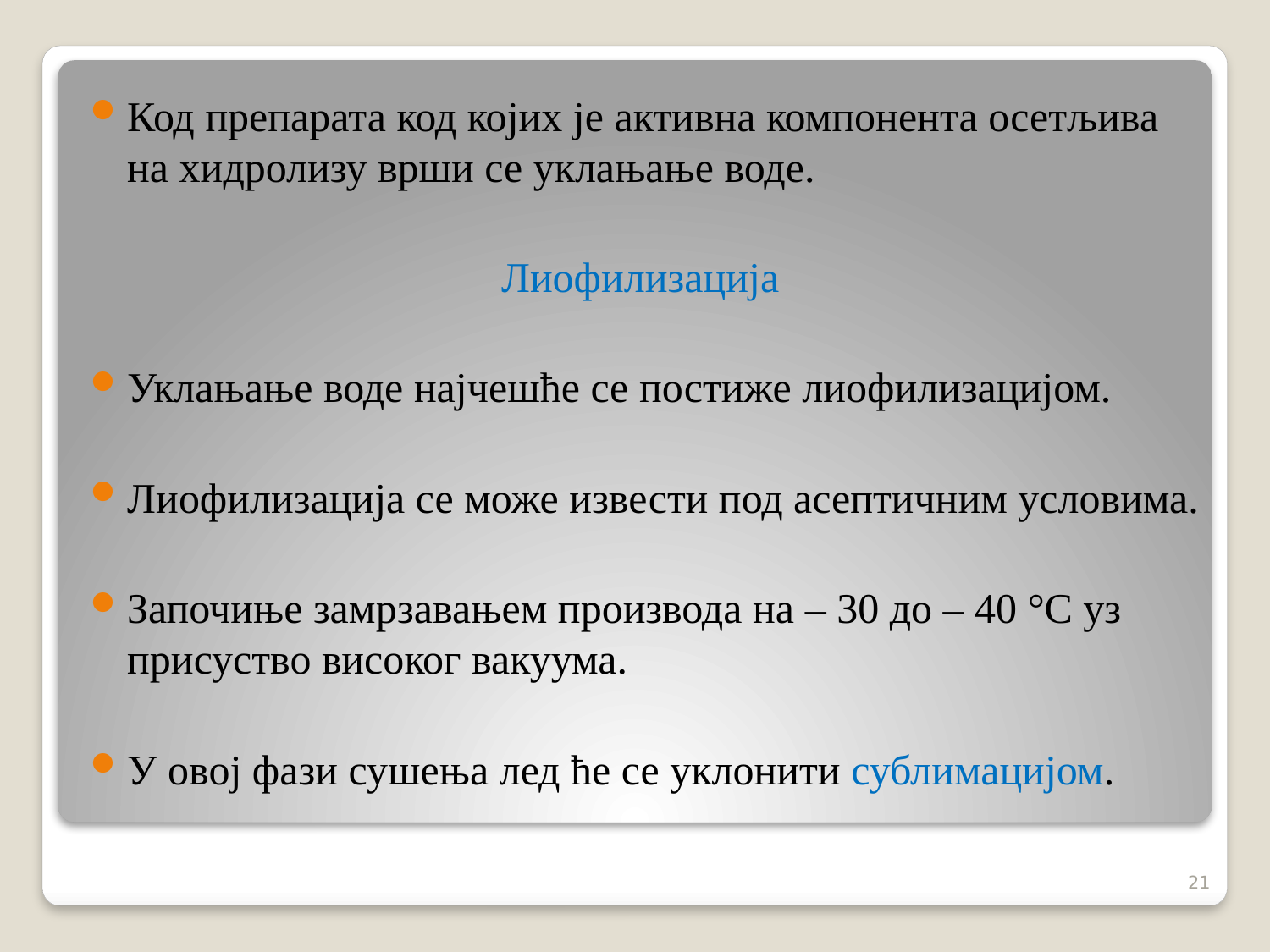

Код препарата код којих је активна компонента осетљива на хидролизу врши се уклањање воде.

Лиофилизација

Уклањање воде најчешће се постиже лиофилизацијом.

Лиофилизација се може извести под асептичним условима.

Започиње замрзавањем производа на – 30 до – 40 °C уз присуство високог вакуума.

У овој фази сушења лед ће се уклонити сублимацијом.
21